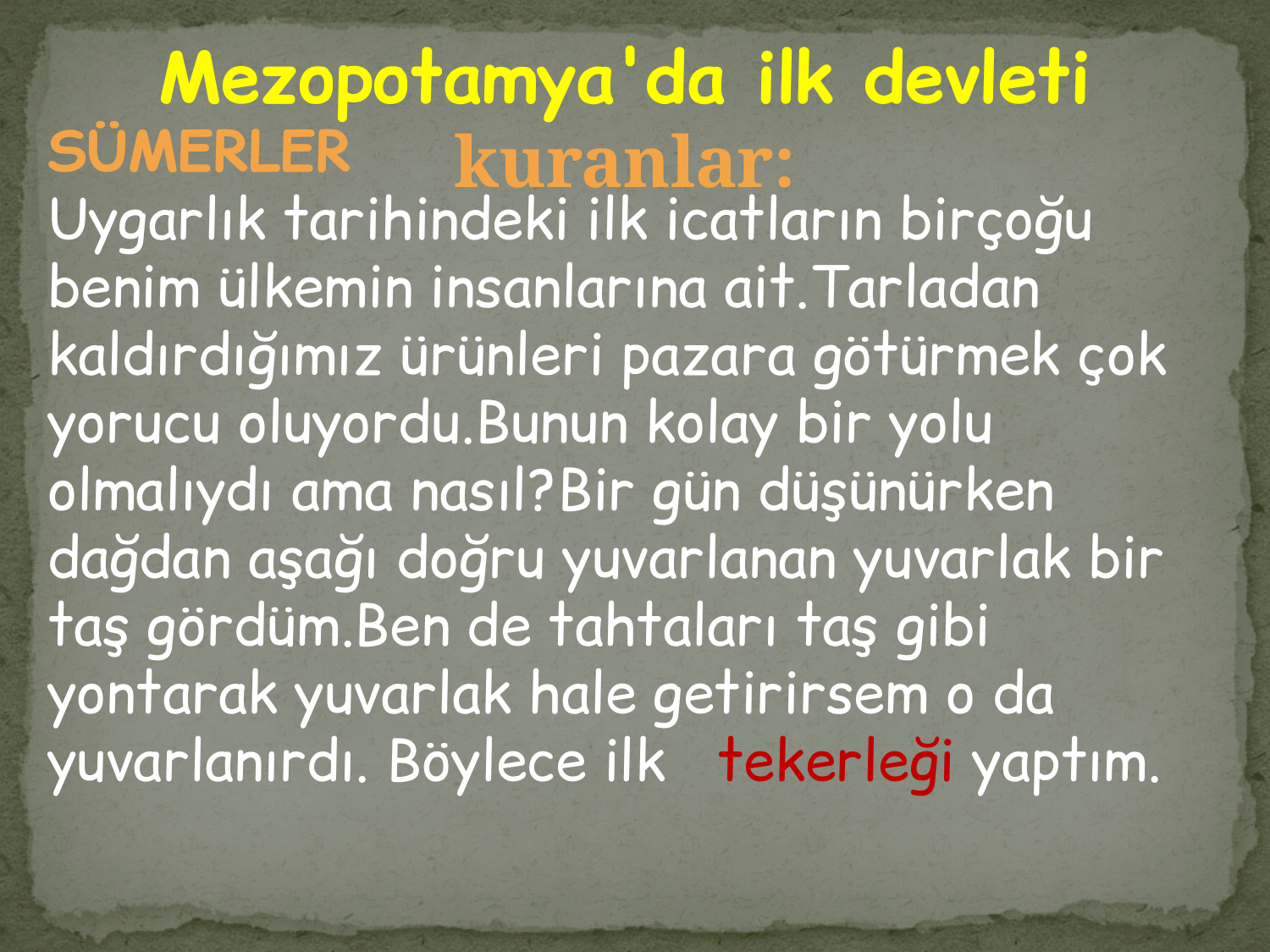

Mezopotamya'da ilk devleti kuranlar:
SÜMERLER
Uygarlık tarihindeki ilk icatların birçoğu benim ülkemin insanlarına ait.Tarladan kaldırdığımız ürünleri pazara götürmek çok yorucu oluyordu.Bunun kolay bir yolu olmalıydı ama nasıl?Bir gün düşünürken dağdan aşağı doğru yuvarlanan yuvarlak bir taş gördüm.Ben de tahtaları taş gibi yontarak yuvarlak hale getirirsem o da yuvarlanırdı. Böylece ilk   tekerleği yaptım.